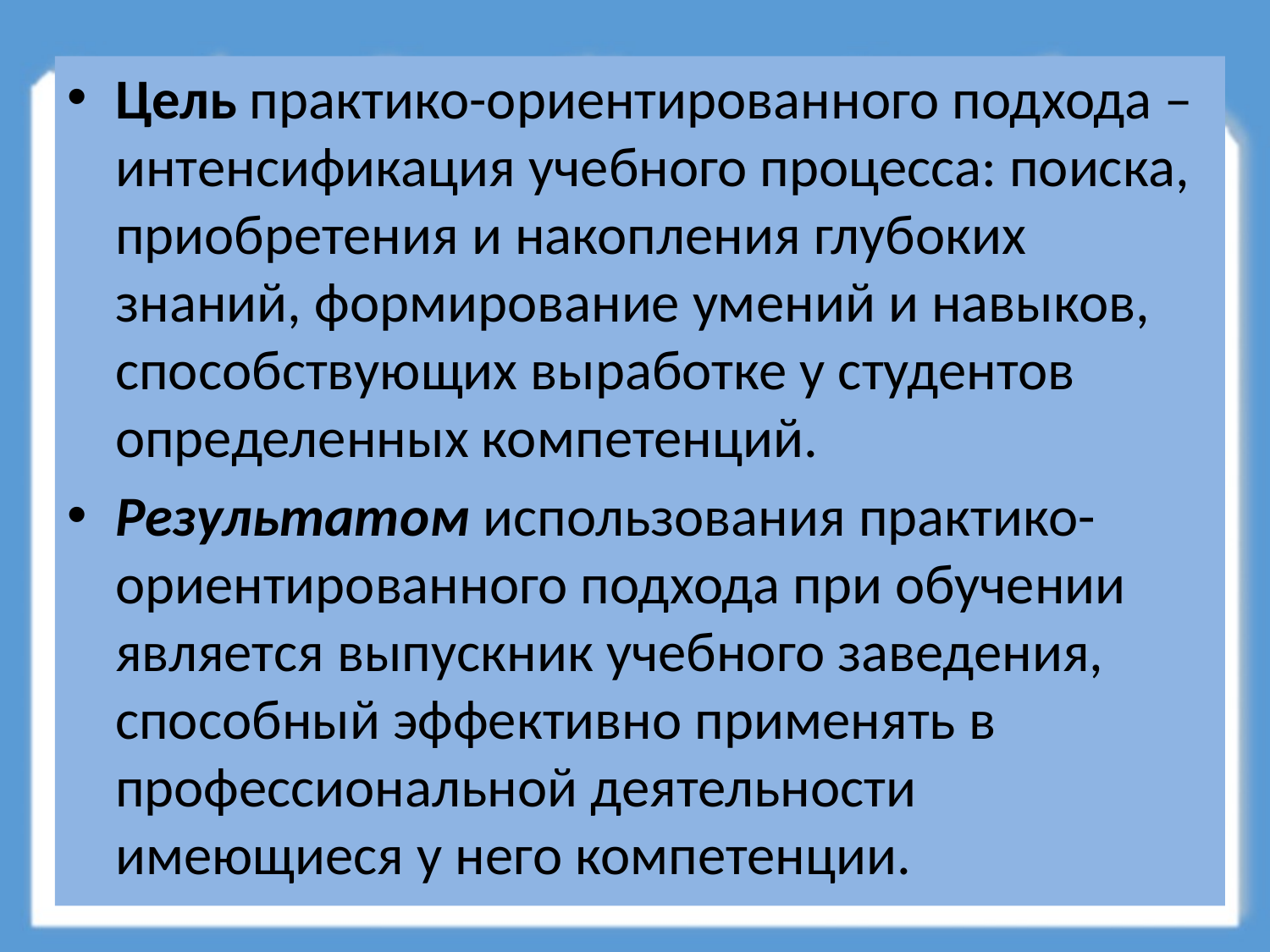

#
Цель практико-ориентированного подхода – интенсификация учебного процесса: поиска, приобретения и накопления глубоких знаний, формирование умений и навыков, способствующих выработке у студентов определенных компетенций.
Результатом использования практико-ориентированного подхода при обучении является выпускник учебного заведения, способный эффективно применять в профессиональной деятельности имеющиеся у него компетенции.